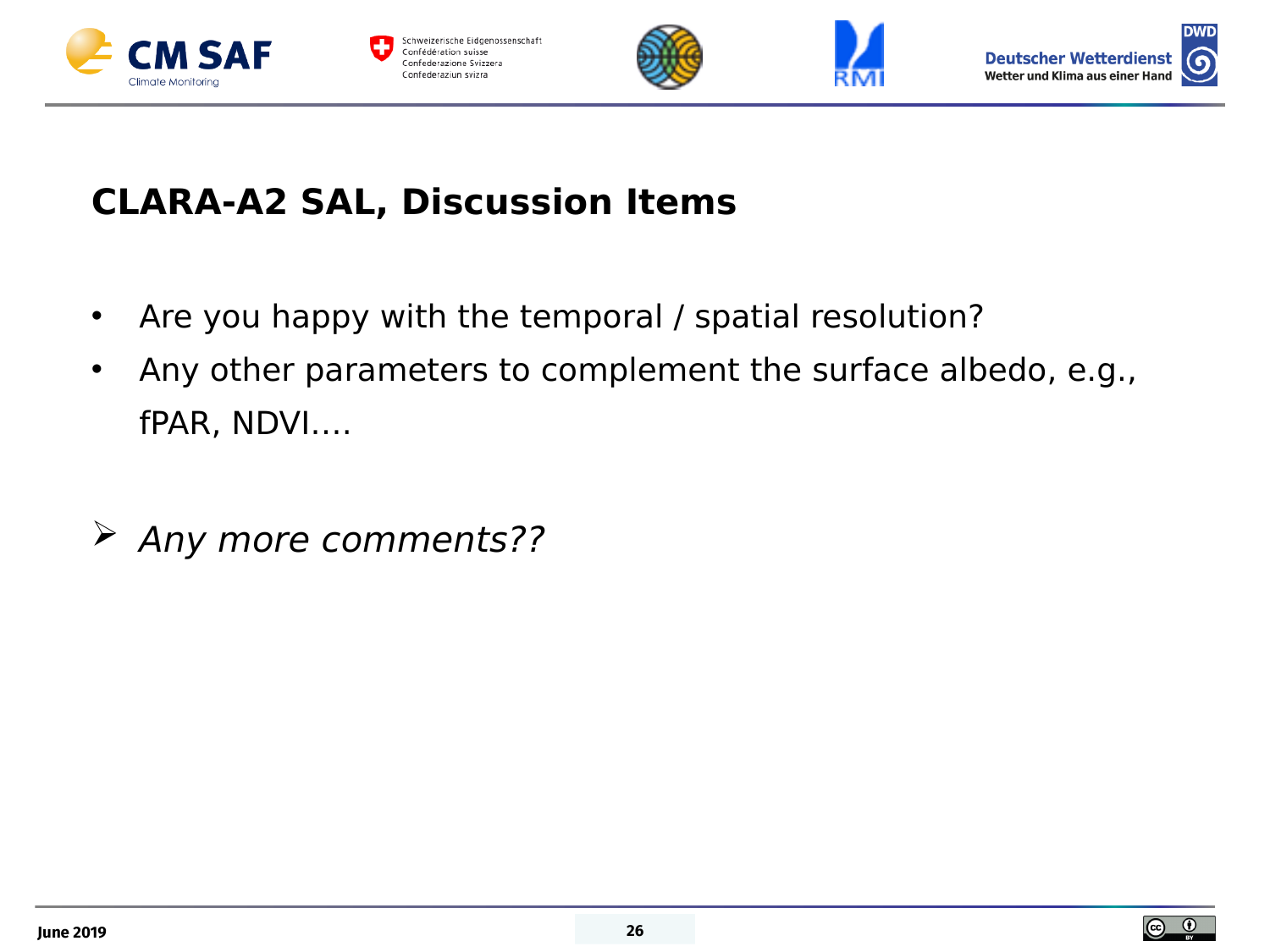

CLARA-A2 SAL, Discussion Items

Are you happy with the temporal / spatial resolution?
Any other parameters to complement the surface albedo, e.g., fPAR, NDVI….

Any more comments??
26